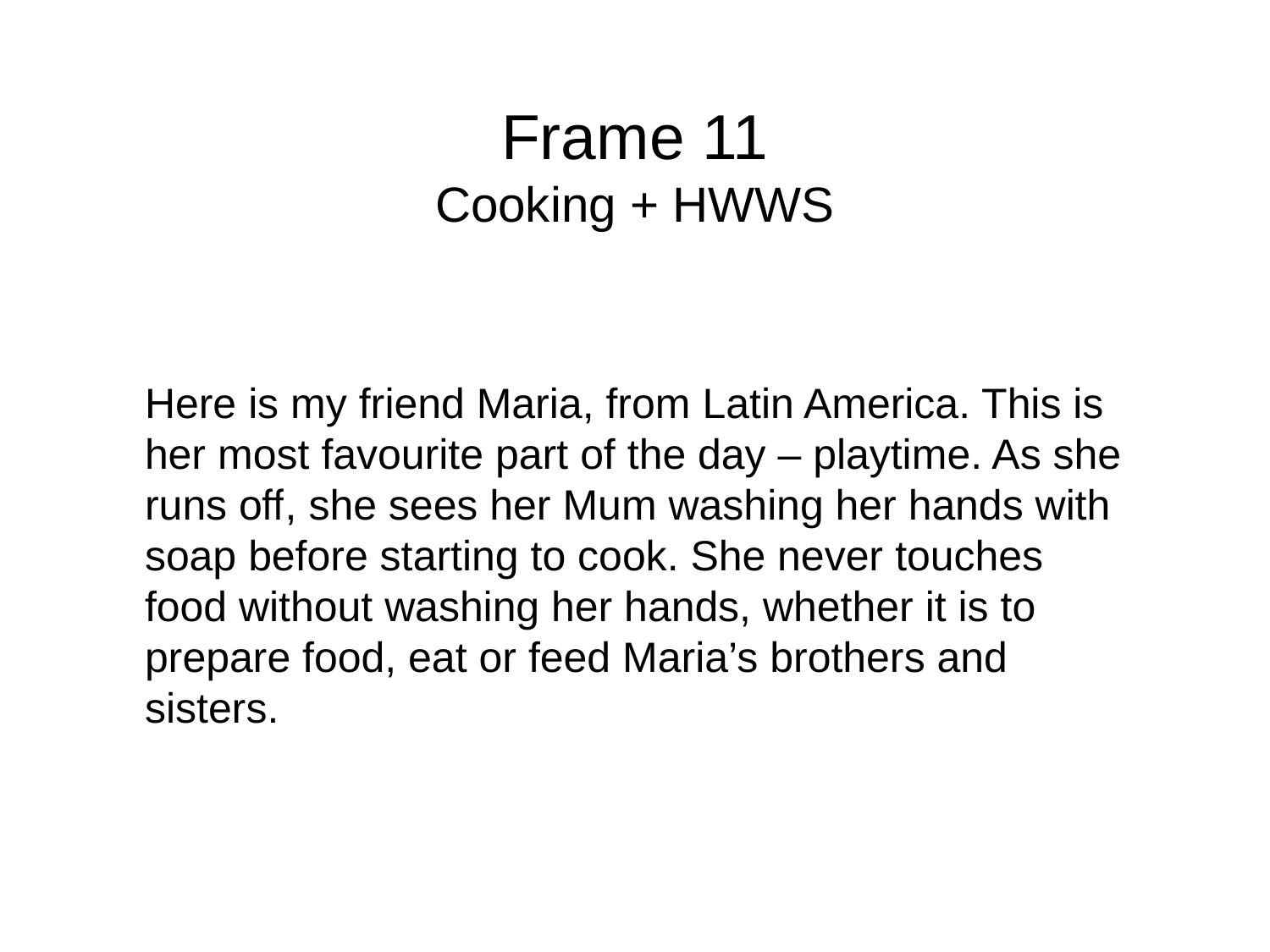

# Frame 11 Cooking + HWWS
Here is my friend Maria, from Latin America. This is her most favourite part of the day – playtime. As she runs oﬀ, she sees her Mum washing her hands with soap before starting to cook. She never touches food without washing her hands, whether it is to prepare food, eat or feed Maria’s brothers and sisters.